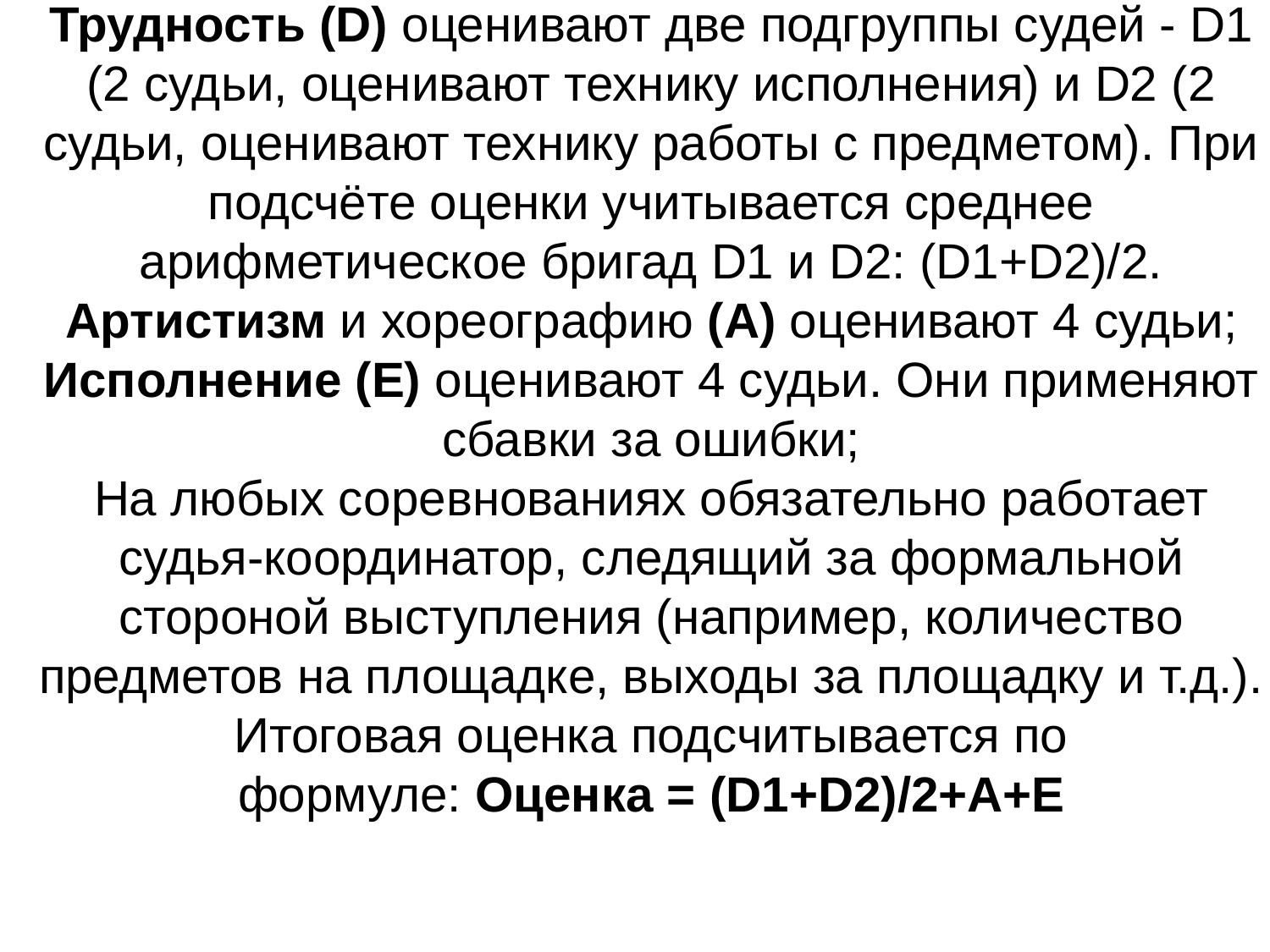

Выступление гимнасток оценивают три бригады судей:
Трудность (D) оценивают две подгруппы судей - D1 (2 судьи, оценивают технику исполнения) и D2 (2 судьи, оценивают технику работы с предметом). При подсчёте оценки учитывается среднее арифметическое бригад D1 и D2: (D1+D2)/2.
Артистизм и хореографию (А) оценивают 4 судьи;
Исполнение (Е) оценивают 4 судьи. Они применяют сбавки за ошибки;
На любых соревнованиях обязательно работает судья-координатор, следящий за формальной стороной выступления (например, количество предметов на площадке, выходы за площадку и т.д.).
Итоговая оценка подсчитывается по формуле: Оценка = (D1+D2)/2+A+E